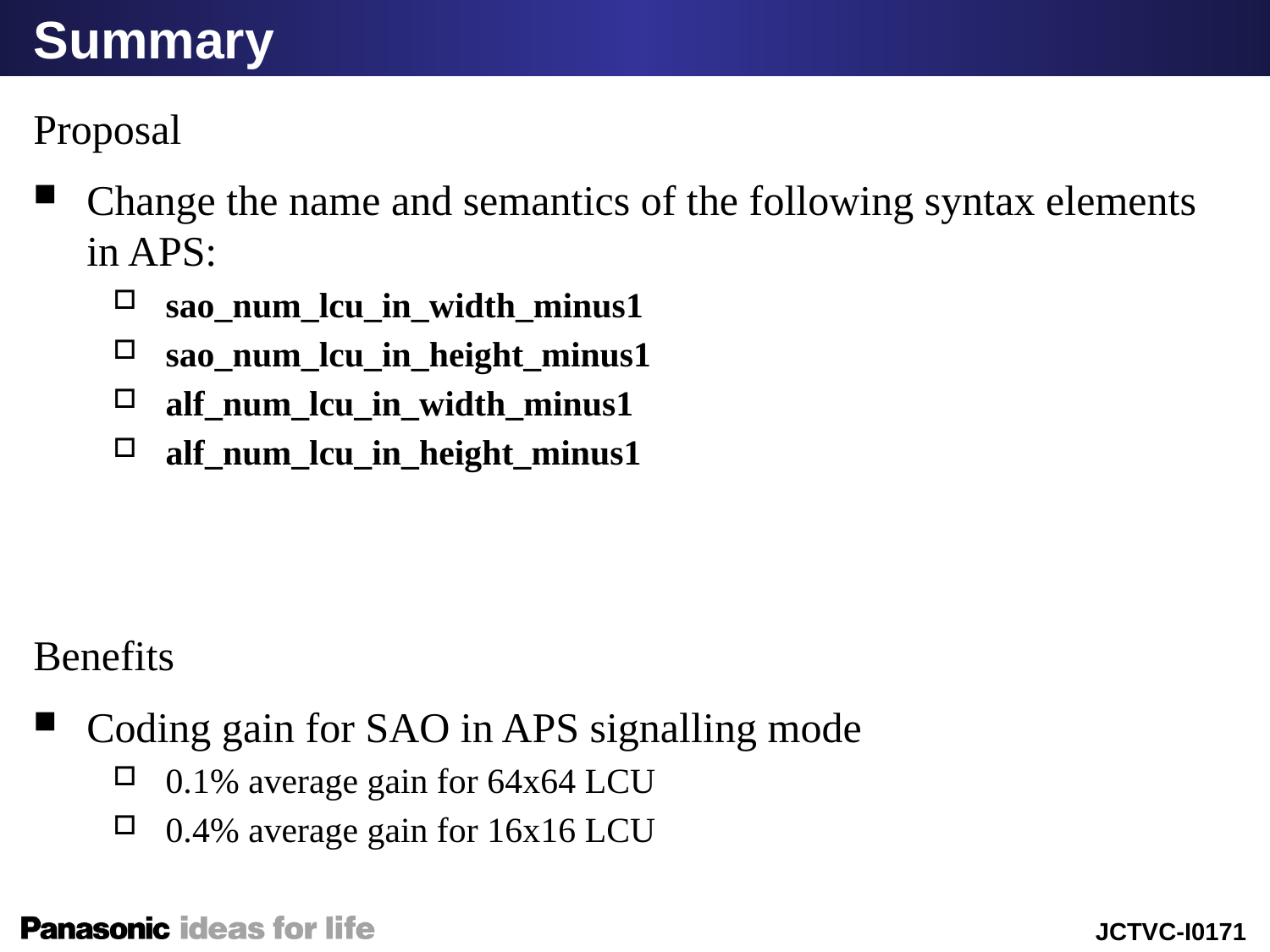

# Summary
Proposal
Change the name and semantics of the following syntax elements in APS:
sao_num_lcu_in_width_minus1
sao_num_lcu_in_height_minus1
alf_num_lcu_in_width_minus1
alf_num_lcu_in_height_minus1

Benefits
Coding gain for SAO in APS signalling mode
0.1% average gain for 64x64 LCU
0.4% average gain for 16x16 LCU